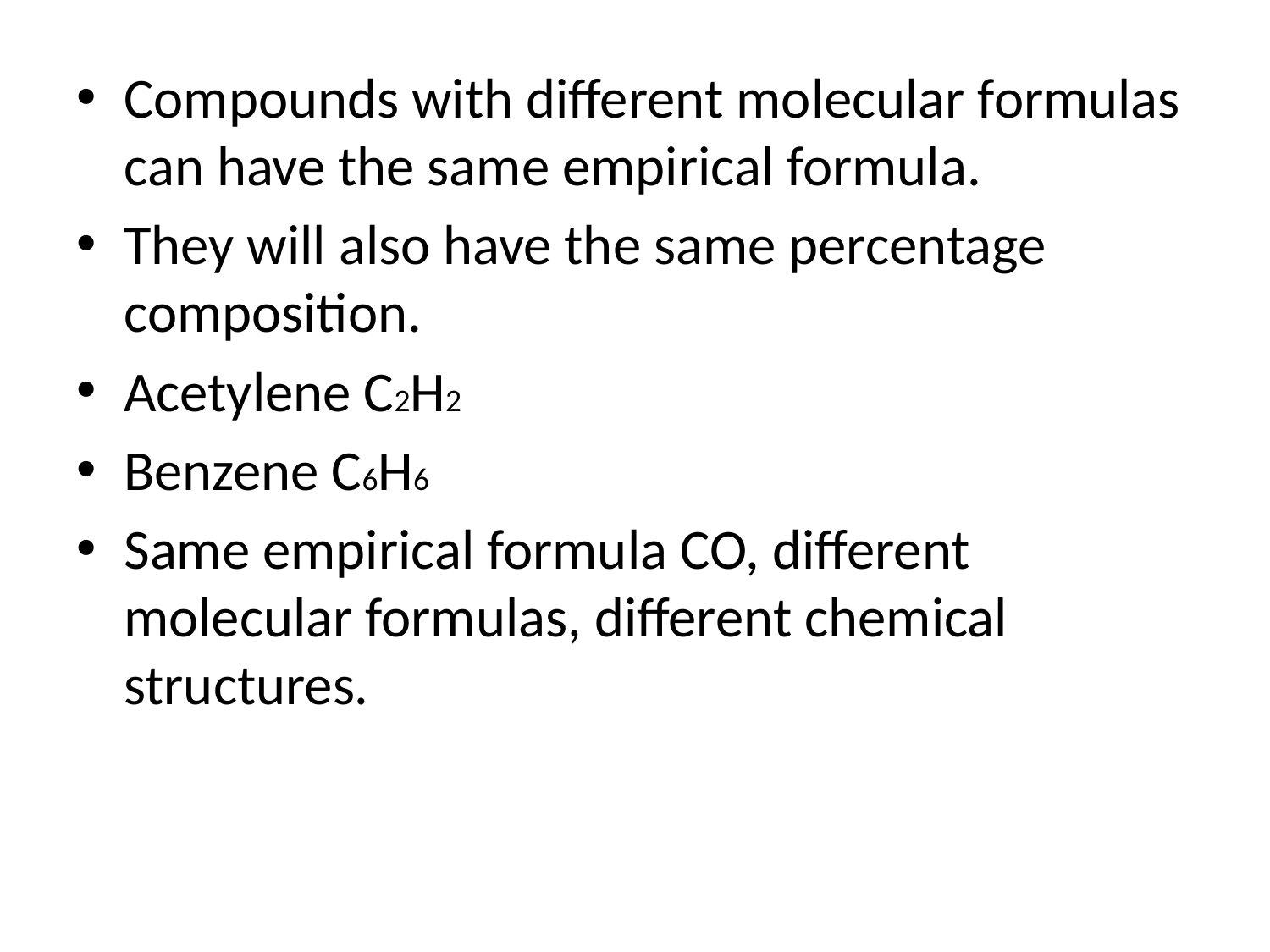

Compounds with different molecular formulas can have the same empirical formula.
They will also have the same percentage composition.
Acetylene C2H2
Benzene C6H6
Same empirical formula CO, different molecular formulas, different chemical structures.